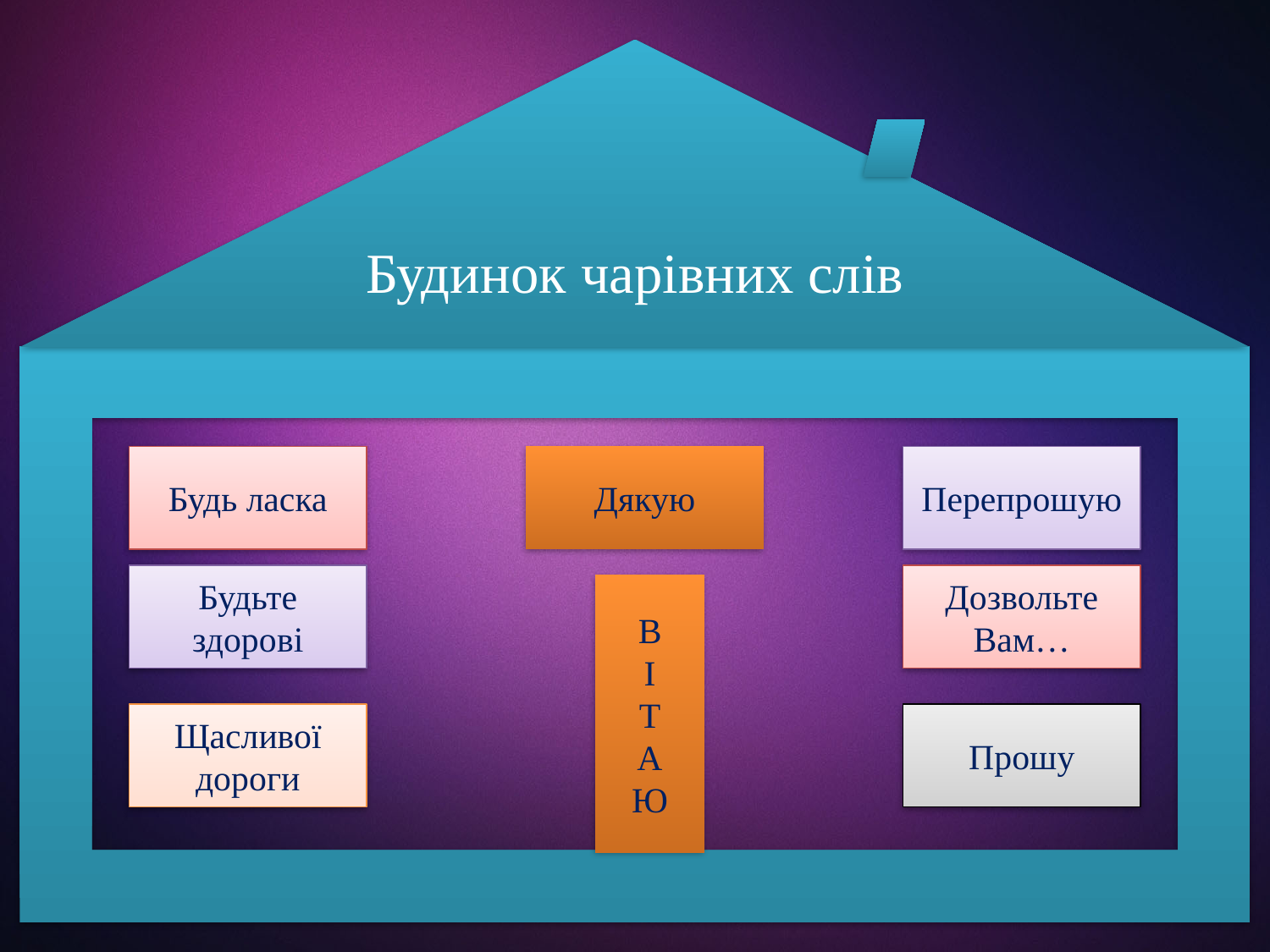

Будинок чарівних слів

Будь ласка
Дякую
Перепрошую
Будьте здорові
Дозвольте Вам…
В
І
Т
А
Ю
Щасливої дороги
Прошу